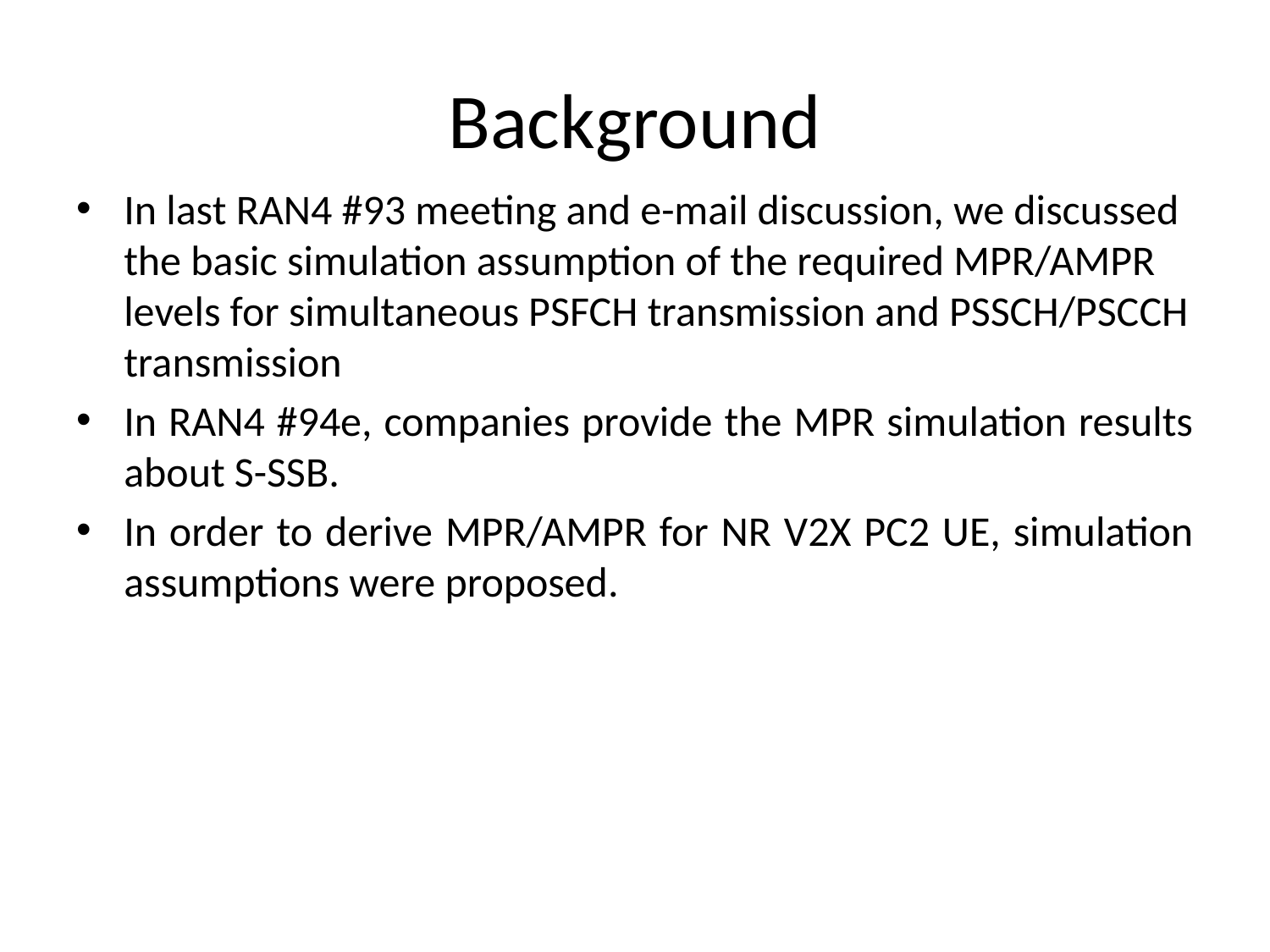

# Background
In last RAN4 #93 meeting and e-mail discussion, we discussed the basic simulation assumption of the required MPR/AMPR levels for simultaneous PSFCH transmission and PSSCH/PSCCH transmission
In RAN4 #94e, companies provide the MPR simulation results about S-SSB.
In order to derive MPR/AMPR for NR V2X PC2 UE, simulation assumptions were proposed.